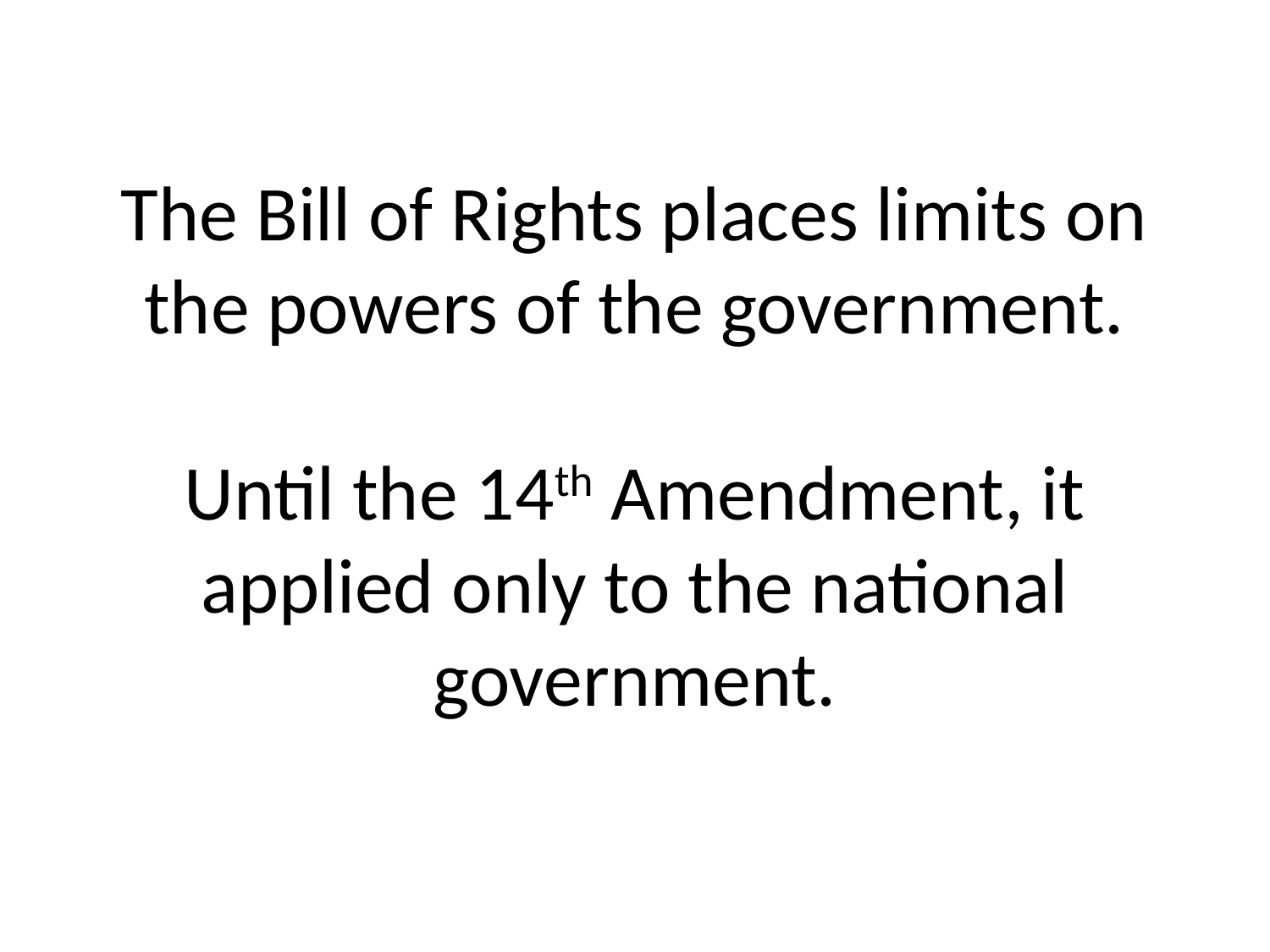

# The Bill of Rights places limits on the powers of the government. Until the 14th Amendment, it applied only to the national government.